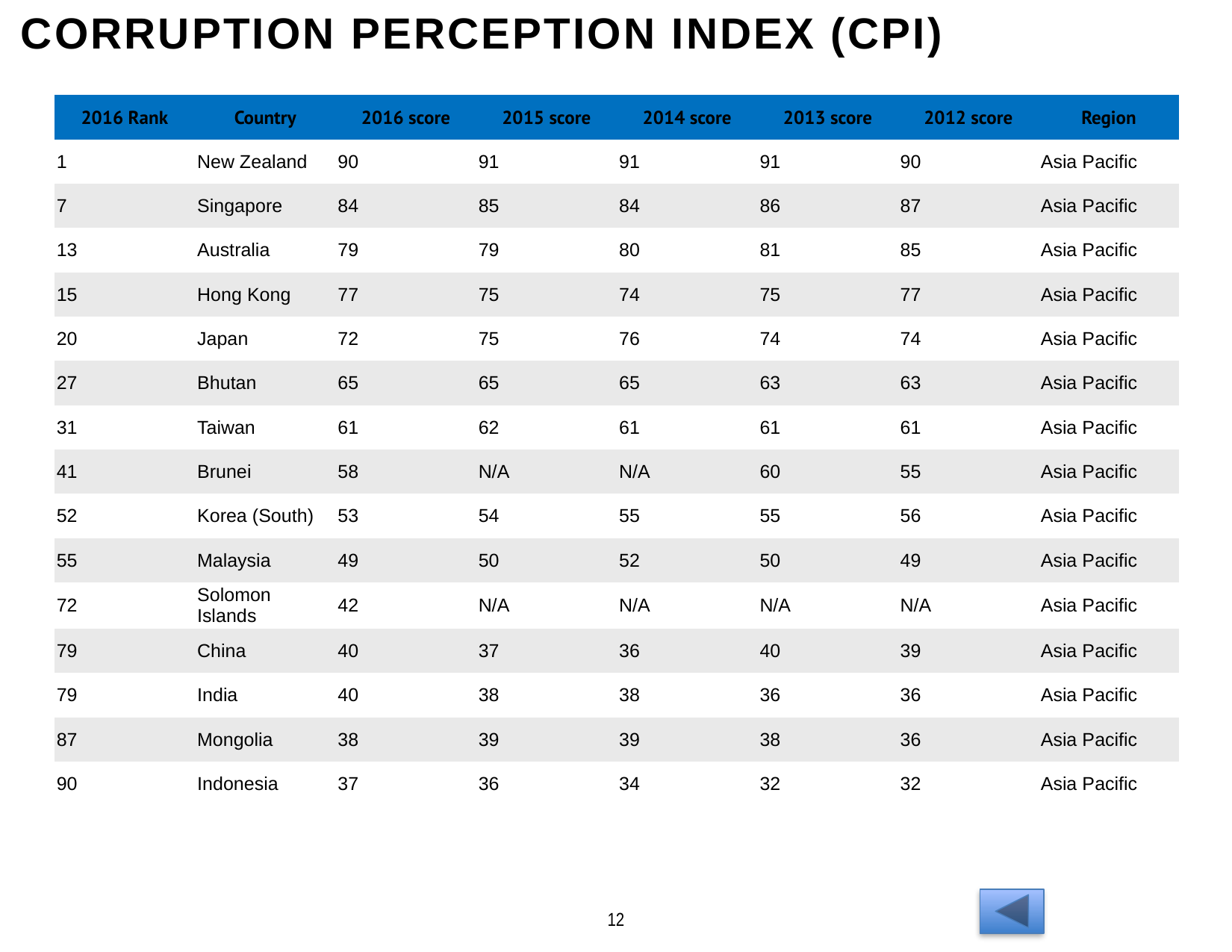

CORRUPTION PERCEPTION INDEX (CPI)
| 2016 Rank | Country | 2016 score | 2015 score | 2014 score | 2013 score | 2012 score | Region |
| --- | --- | --- | --- | --- | --- | --- | --- |
| 1 | New Zealand | 90 | 91 | 91 | 91 | 90 | Asia Pacific |
| 7 | Singapore | 84 | 85 | 84 | 86 | 87 | Asia Pacific |
| 13 | Australia | 79 | 79 | 80 | 81 | 85 | Asia Pacific |
| 15 | Hong Kong | 77 | 75 | 74 | 75 | 77 | Asia Pacific |
| 20 | Japan | 72 | 75 | 76 | 74 | 74 | Asia Pacific |
| 27 | Bhutan | 65 | 65 | 65 | 63 | 63 | Asia Pacific |
| 31 | Taiwan | 61 | 62 | 61 | 61 | 61 | Asia Pacific |
| 41 | Brunei | 58 | N/A | N/A | 60 | 55 | Asia Pacific |
| 52 | Korea (South) | 53 | 54 | 55 | 55 | 56 | Asia Pacific |
| 55 | Malaysia | 49 | 50 | 52 | 50 | 49 | Asia Pacific |
| 72 | Solomon Islands | 42 | N/A | N/A | N/A | N/A | Asia Pacific |
| 79 | China | 40 | 37 | 36 | 40 | 39 | Asia Pacific |
| 79 | India | 40 | 38 | 38 | 36 | 36 | Asia Pacific |
| 87 | Mongolia | 38 | 39 | 39 | 38 | 36 | Asia Pacific |
| 90 | Indonesia | 37 | 36 | 34 | 32 | 32 | Asia Pacific |